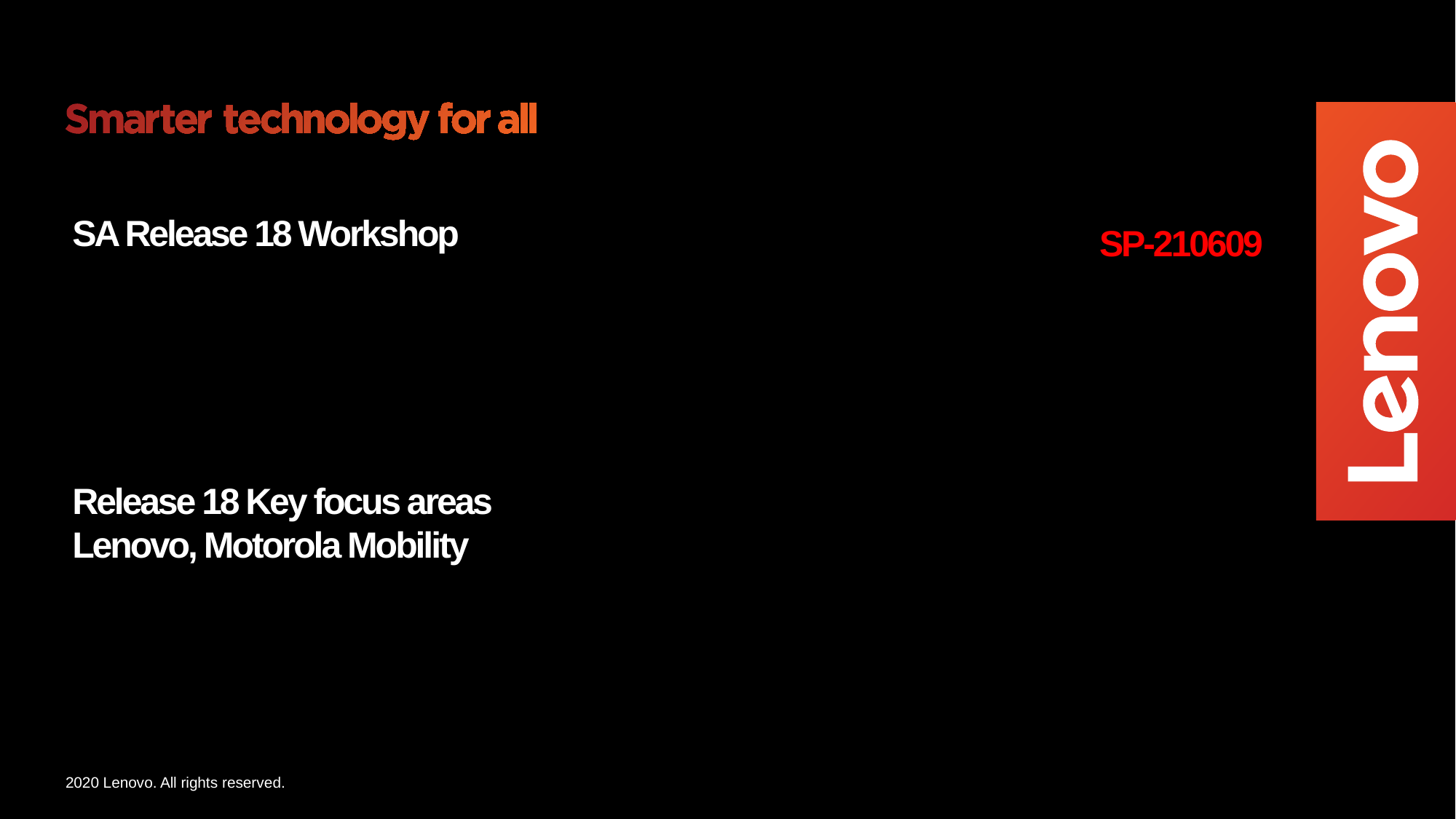

SA Release 18 Workshop
SP-210609
# Release 18 Key focus areas Lenovo, Motorola Mobility